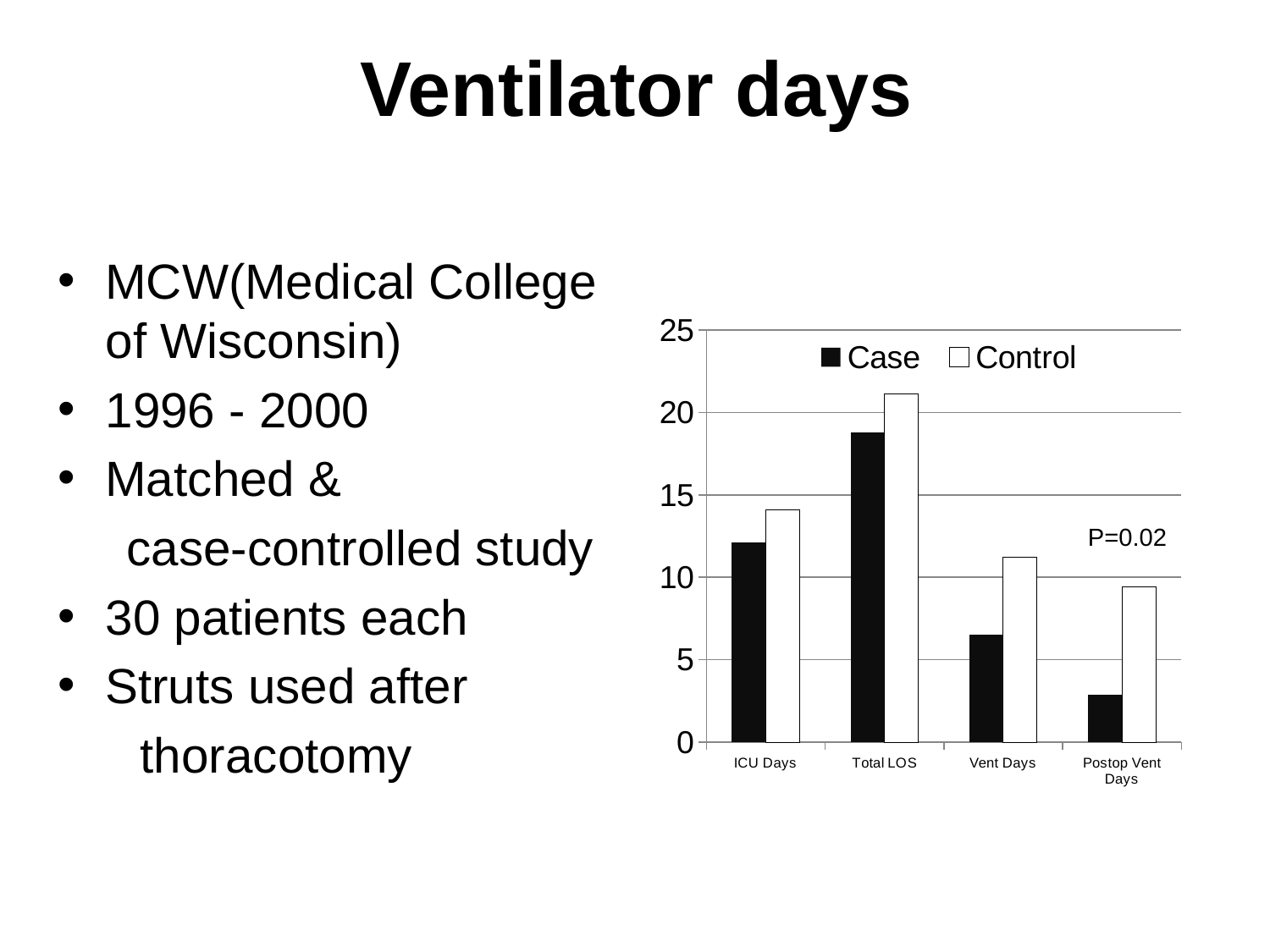

# Ventilator days
MCW(Medical College of Wisconsin)
1996 - 2000
Matched &
     case-controlled study
30 patients each
Struts used after
      thoracotomy

### Chart

| Category | Case | Control |
|---|---|---|
| ICU Days | 12.1 | 14.1 |
| Total LOS | 18.8 | 21.1 |
| Vent Days | 6.5 | 11.2 |
| Postop Vent Days | 2.9 | 9.4 |
P=0.02